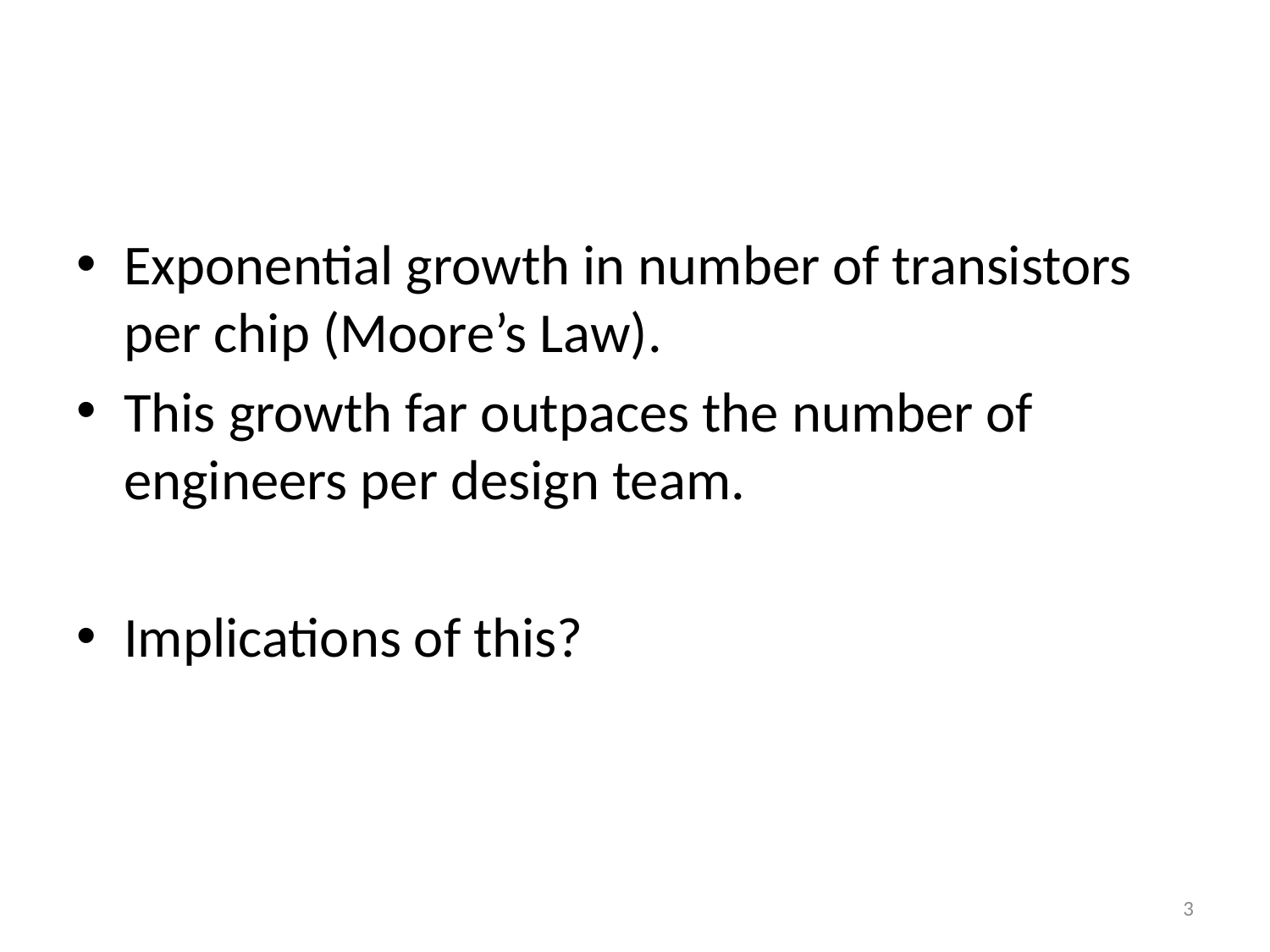

Exponential growth in number of transistors per chip (Moore’s Law).
This growth far outpaces the number of engineers per design team.

Implications of this?

3